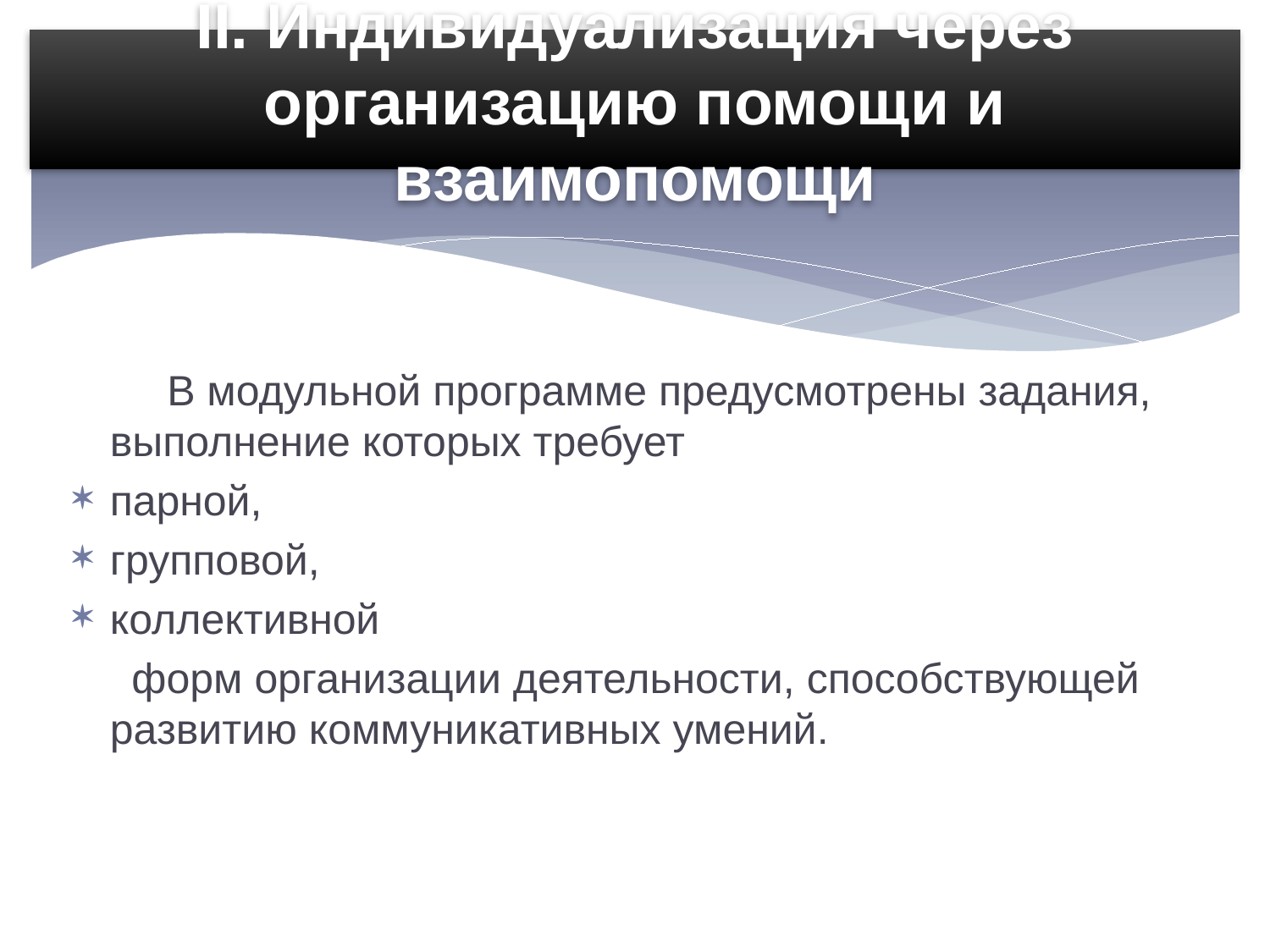

# II. Индивидуализация через организацию помощи и взаимопомощи
        В модульной программе предусмотрены задания, выполнение которых требует
парной,
групповой,
коллективной
     форм организации деятельности, способствующей развитию коммуникативных умений.